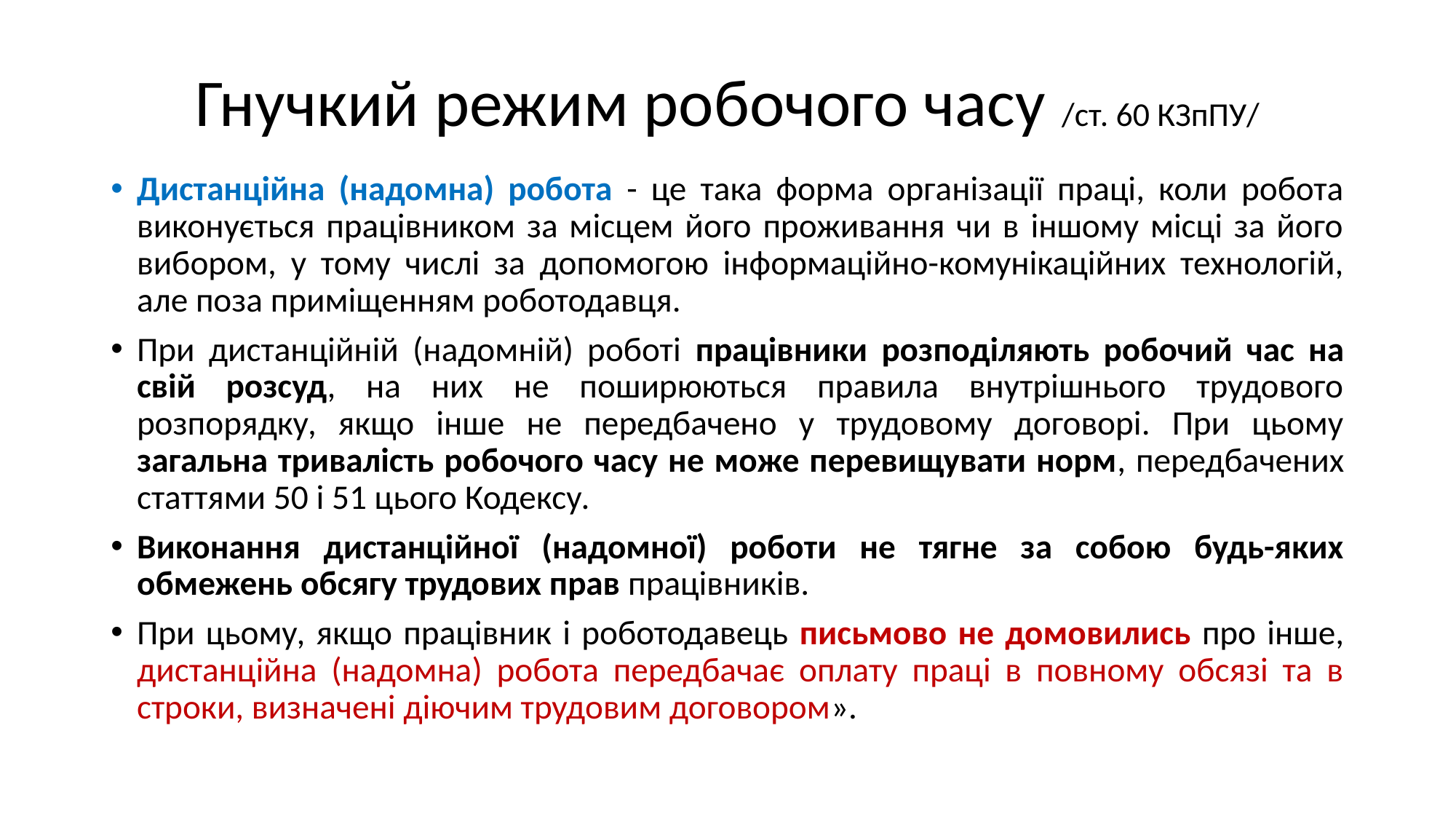

# Гнучкий режим робочого часу /ст. 60 КЗпПУ/
Дистанційна (надомна) робота - це така форма організації праці, коли робота виконується працівником за місцем його проживання чи в іншому місці за його вибором, у тому числі за допомогою інформаційно-комунікаційних технологій, але поза приміщенням роботодавця.
При дистанційній (надомній) роботі працівники розподіляють робочий час на свій розсуд, на них не поширюються правила внутрішнього трудового розпорядку, якщо інше не передбачено у трудовому договорі. При цьому загальна тривалість робочого часу не може перевищувати норм, передбачених статтями 50 і 51 цього Кодексу.
Виконання дистанційної (надомної) роботи не тягне за собою будь-яких обмежень обсягу трудових прав працівників.
При цьому, якщо працівник і роботодавець письмово не домовились про інше, дистанційна (надомна) робота передбачає оплату праці в повному обсязі та в строки, визначені діючим трудовим договором».